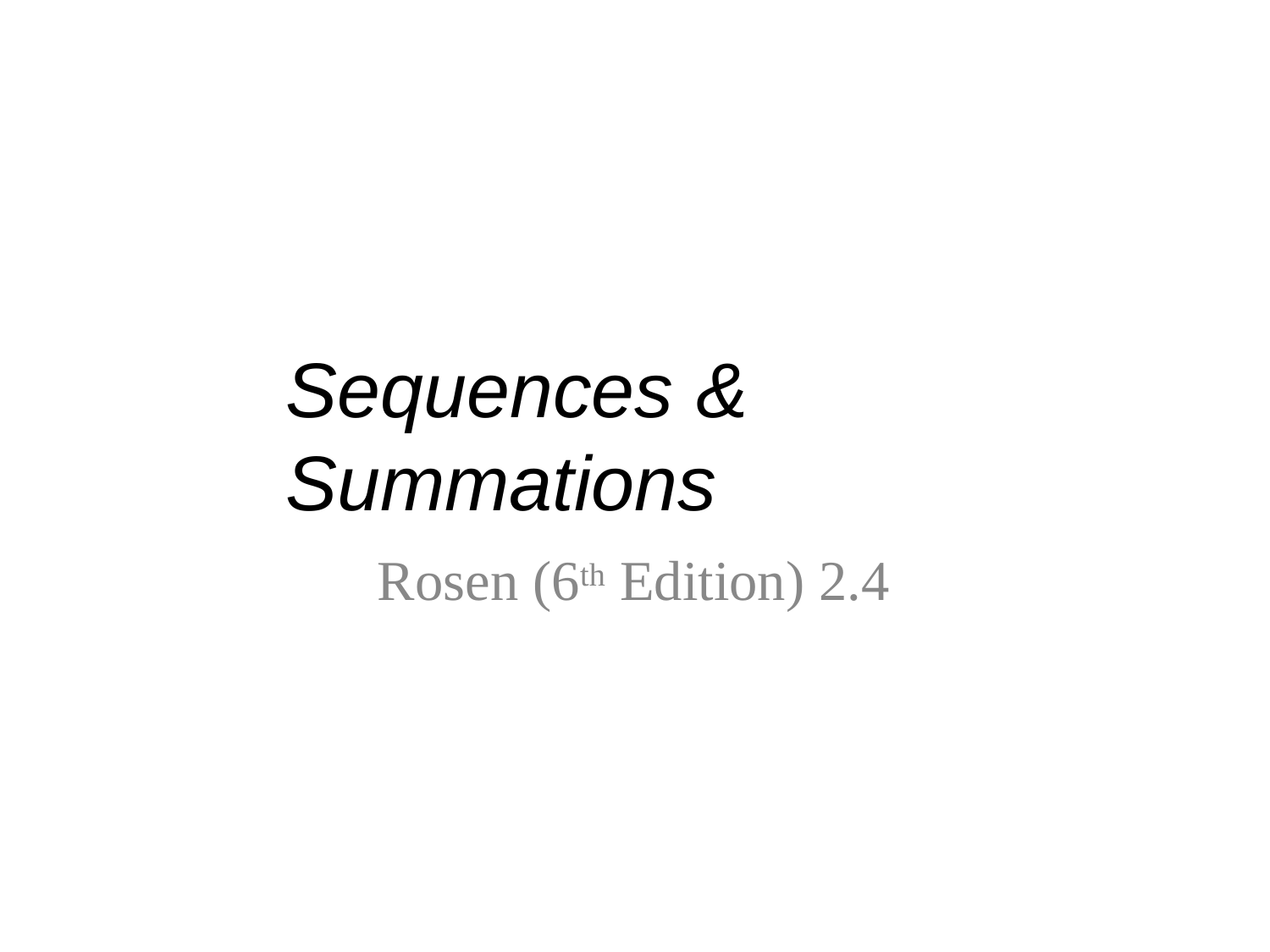

Sequences & Summations
Rosen (6th Edition) 2.4